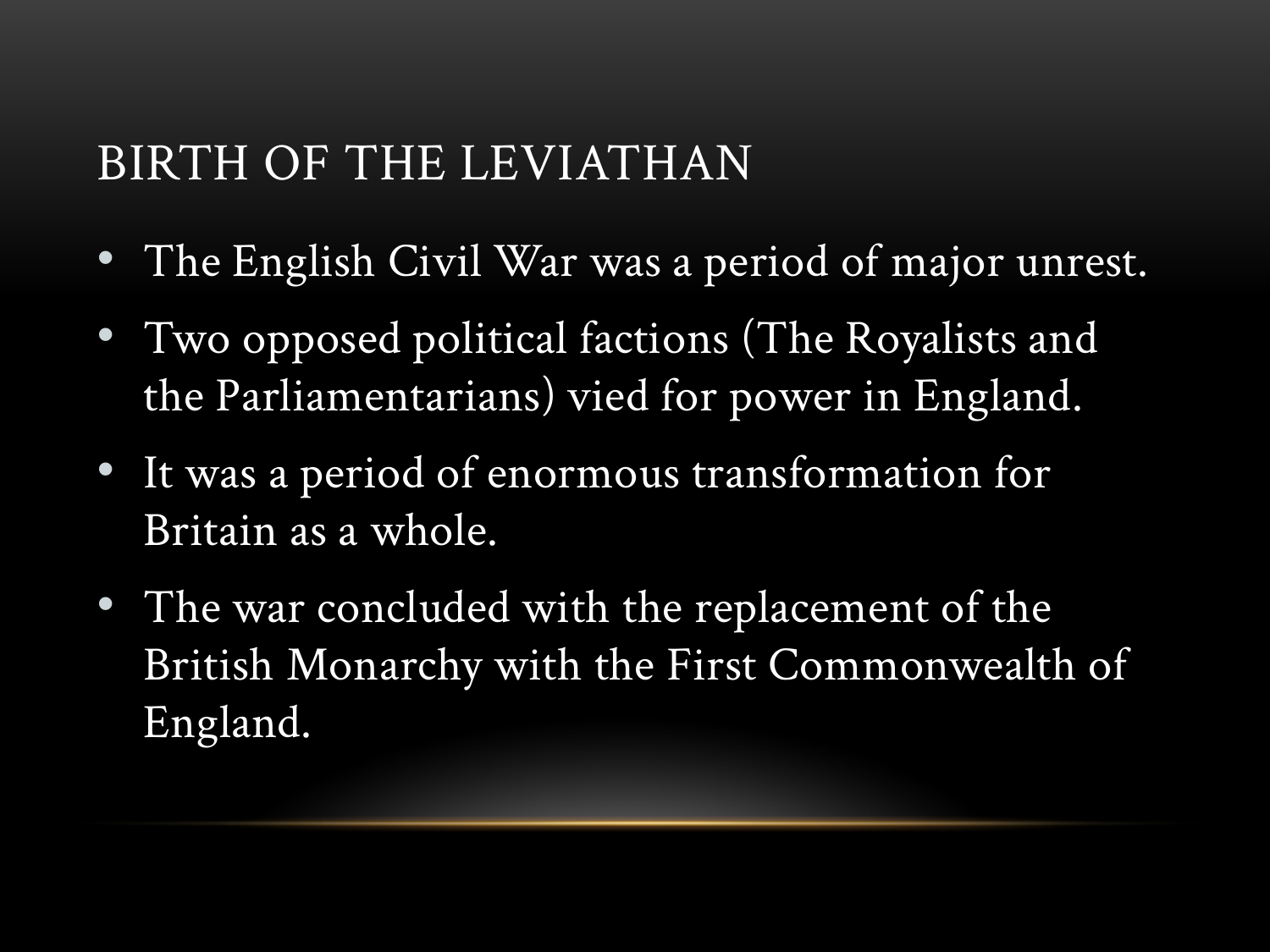

# Birth of the Leviathan
The English Civil War was a period of major unrest.
Two opposed political factions (The Royalists and the Parliamentarians) vied for power in England.
It was a period of enormous transformation for Britain as a whole.
The war concluded with the replacement of the British Monarchy with the First Commonwealth of England.